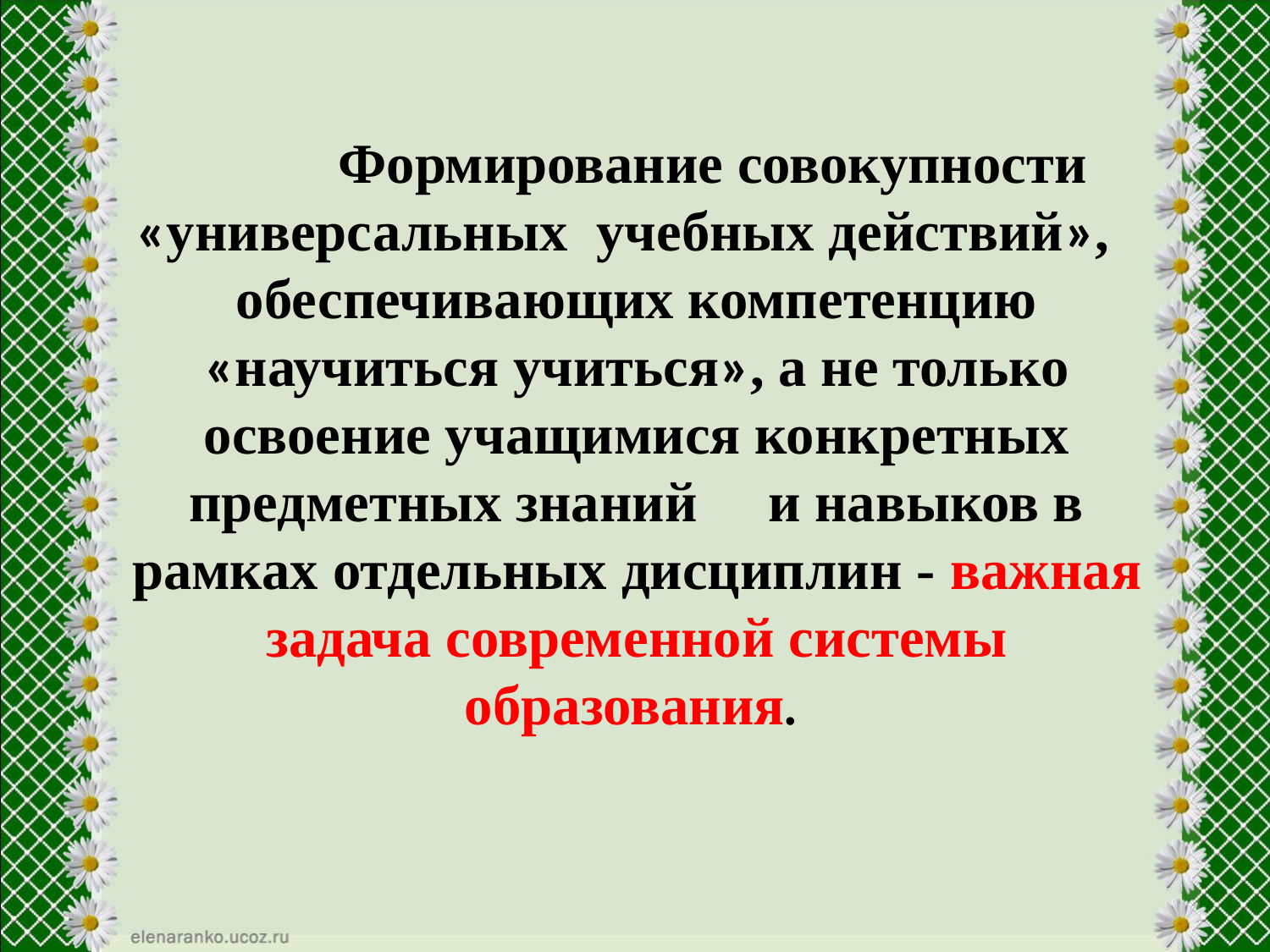

Формирование совокупности «универсальных  учебных действий»,   обеспечивающих компетенцию «научиться учиться», а не только освоение учащимися конкретных предметных знаний     и навыков в рамках отдельных дисциплин - важная задача современной системы образования.